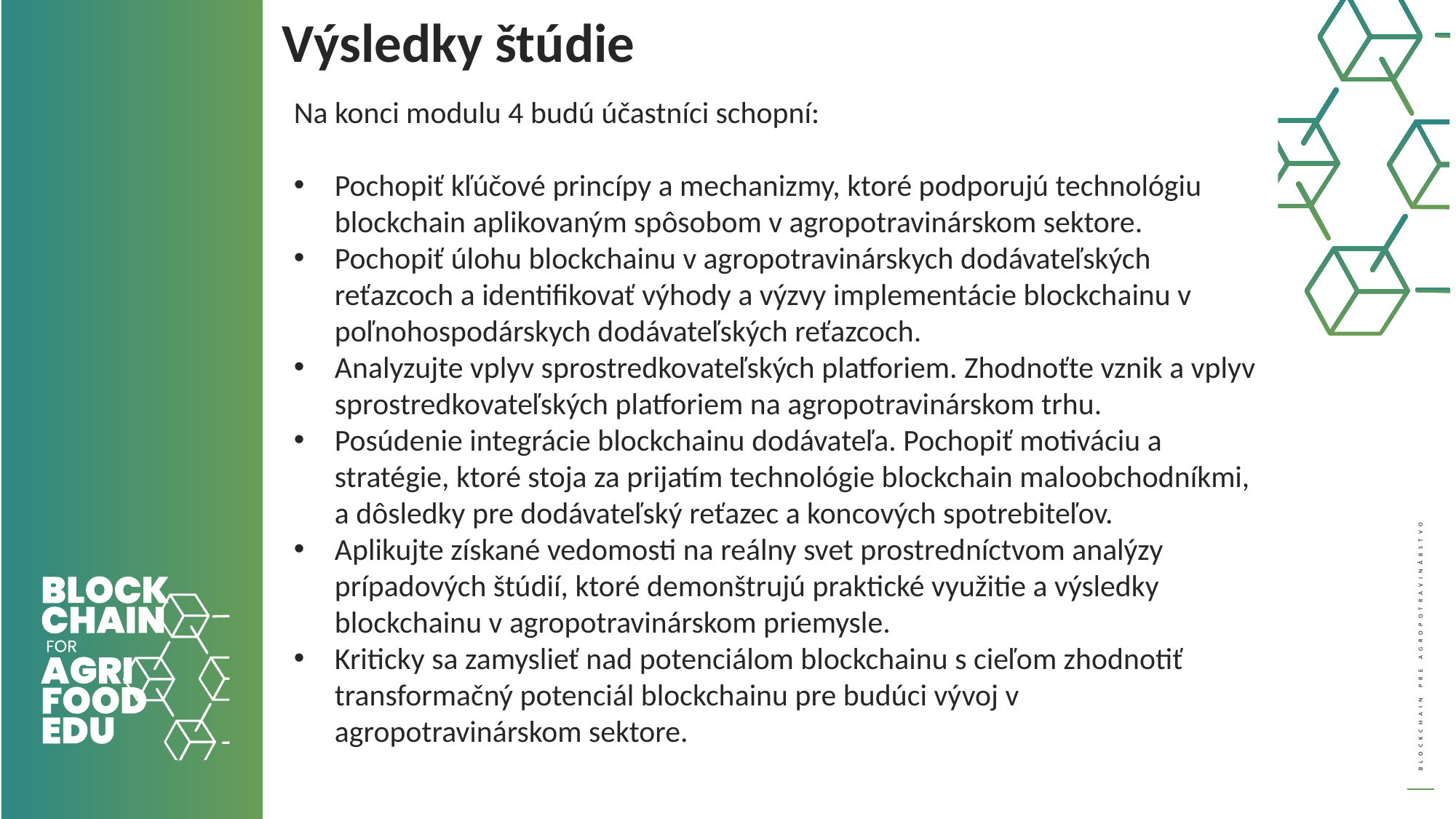

Výsledky štúdie
Na konci modulu 4 budú účastníci schopní:

Pochopiť kľúčové princípy a mechanizmy, ktoré podporujú technológiu blockchain aplikovaným spôsobom v agropotravinárskom sektore.
Pochopiť úlohu blockchainu v agropotravinárskych dodávateľských reťazcoch a identifikovať výhody a výzvy implementácie blockchainu v poľnohospodárskych dodávateľských reťazcoch.
Analyzujte vplyv sprostredkovateľských platforiem. Zhodnoťte vznik a vplyv sprostredkovateľských platforiem na agropotravinárskom trhu.
Posúdenie integrácie blockchainu dodávateľa. Pochopiť motiváciu a stratégie, ktoré stoja za prijatím technológie blockchain maloobchodníkmi, a dôsledky pre dodávateľský reťazec a koncových spotrebiteľov.
Aplikujte získané vedomosti na reálny svet prostredníctvom analýzy prípadových štúdií, ktoré demonštrujú praktické využitie a výsledky blockchainu v agropotravinárskom priemysle.
Kriticky sa zamyslieť nad potenciálom blockchainu s cieľom zhodnotiť transformačný potenciál blockchainu pre budúci vývoj v agropotravinárskom sektore.